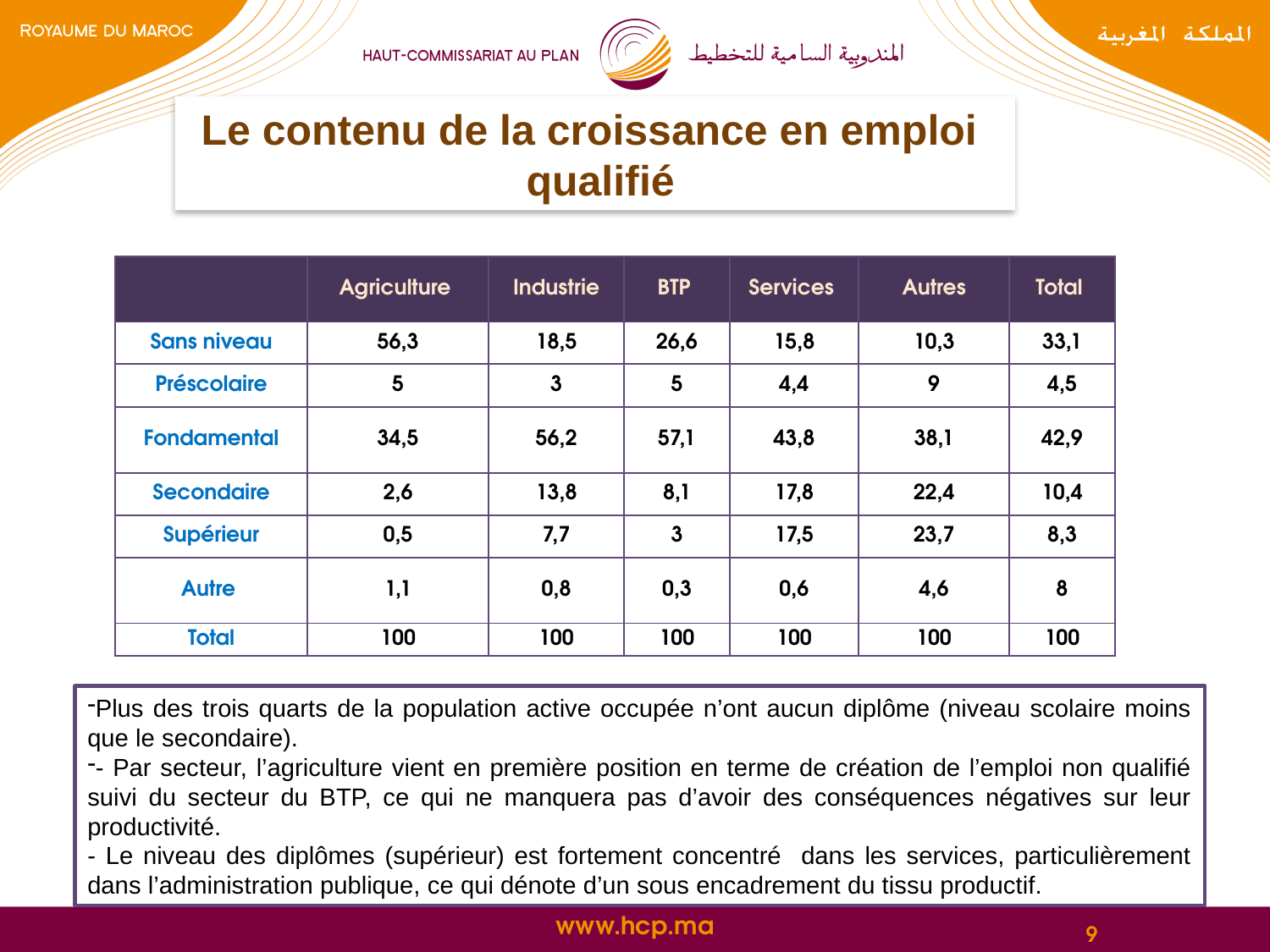

Le contenu de la croissance en emploi qualifié
|  | Agriculture | Industrie | BTP | Services | Autres | Total |
| --- | --- | --- | --- | --- | --- | --- |
| Sans niveau | 56,3 | 18,5 | 26,6 | 15,8 | 10,3 | 33,1 |
| Préscolaire | 5 | 3 | 5 | 4,4 | 9 | 4,5 |
| Fondamental | 34,5 | 56,2 | 57,1 | 43,8 | 38,1 | 42,9 |
| Secondaire | 2,6 | 13,8 | 8,1 | 17,8 | 22,4 | 10,4 |
| Supérieur | 0,5 | 7,7 | 3 | 17,5 | 23,7 | 8,3 |
| Autre | 1,1 | 0,8 | 0,3 | 0,6 | 4,6 | 8 |
| Total | 100 | 100 | 100 | 100 | 100 | 100 |
Plus des trois quarts de la population active occupée n’ont aucun diplôme (niveau scolaire moins que le secondaire).
- Par secteur, l’agriculture vient en première position en terme de création de l’emploi non qualifié suivi du secteur du BTP, ce qui ne manquera pas d’avoir des conséquences négatives sur leur productivité.
- Le niveau des diplômes (supérieur) est fortement concentré  dans les services, particulièrement dans l’administration publique, ce qui dénote d’un sous encadrement du tissu productif.
9